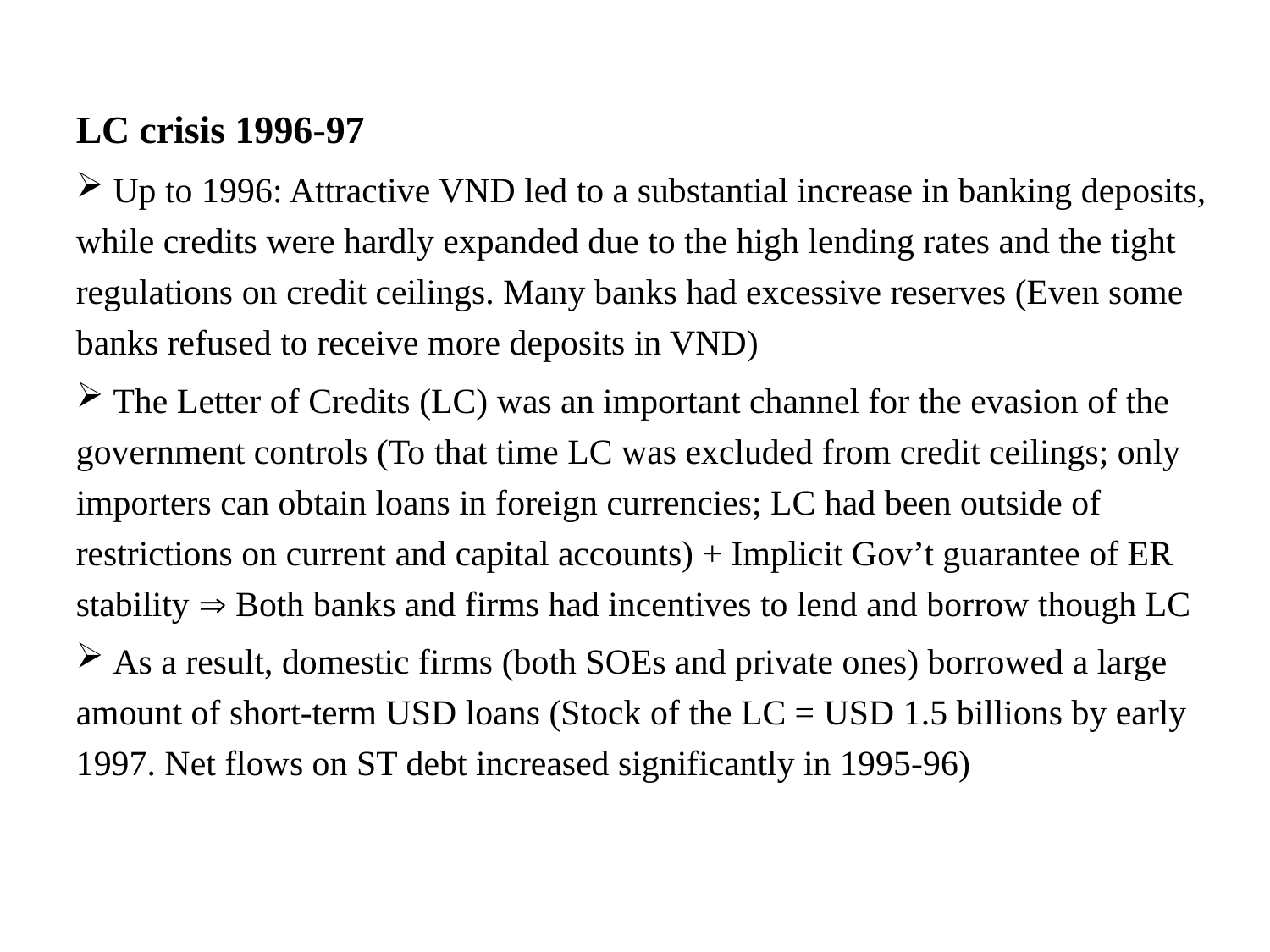

LC crisis 1996-97
 Up to 1996: Attractive VND led to a substantial increase in banking deposits, while credits were hardly expanded due to the high lending rates and the tight regulations on credit ceilings. Many banks had excessive reserves (Even some banks refused to receive more deposits in VND)
 The Letter of Credits (LC) was an important channel for the evasion of the government controls (To that time LC was excluded from credit ceilings; only importers can obtain loans in foreign currencies; LC had been outside of restrictions on current and capital accounts) + Implicit Gov’t guarantee of ER stability ⇒ Both banks and firms had incentives to lend and borrow though LC
 As a result, domestic firms (both SOEs and private ones) borrowed a large amount of short-term USD loans (Stock of the LC = USD 1.5 billions by early 1997. Net flows on ST debt increased significantly in 1995-96)